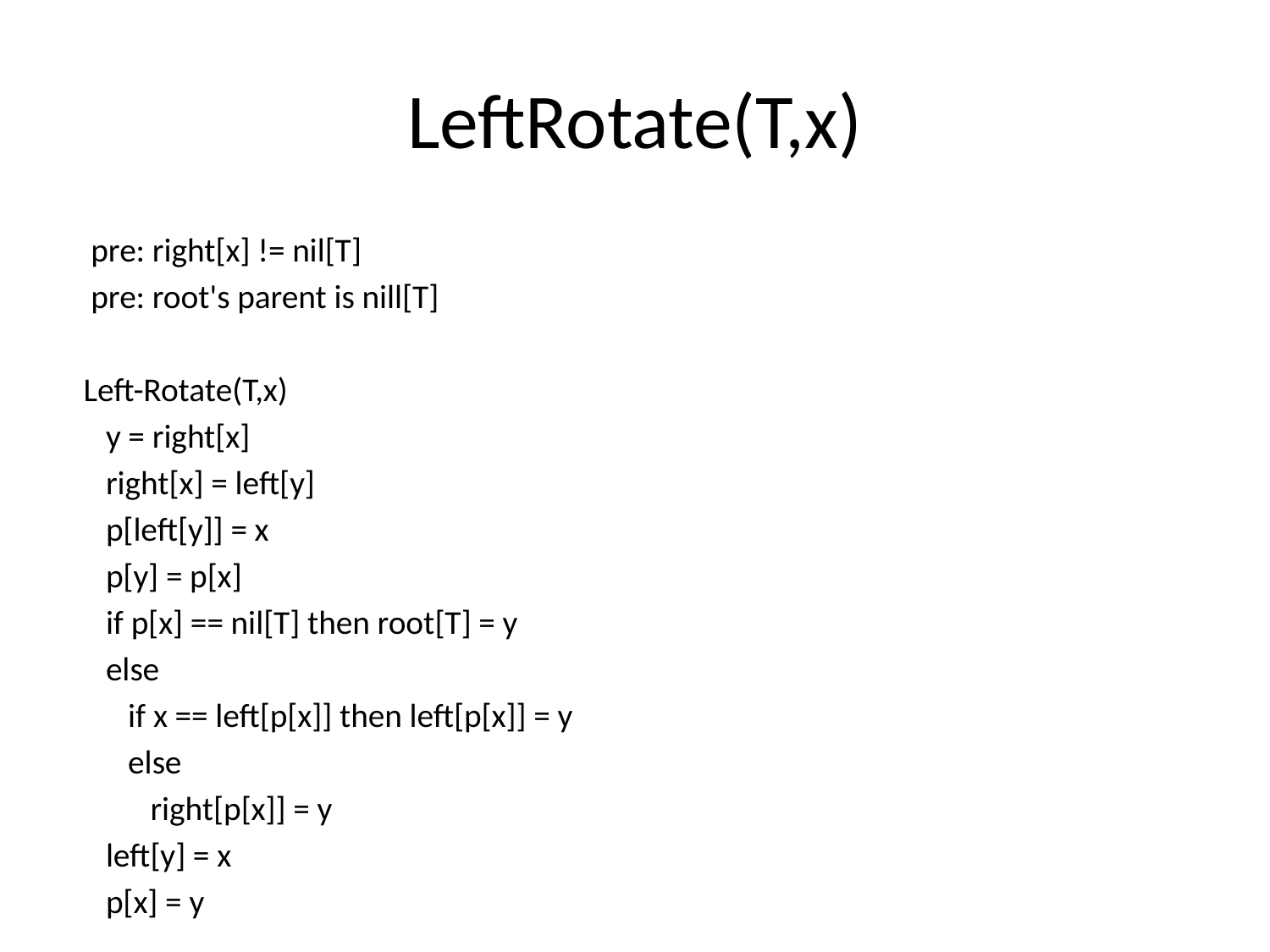

# LeftRotate(T,x)
  pre: right[x] != nil[T]
  pre: root's parent is nill[T]

 Left-Rotate(T,x)
    y = right[x]
    right[x] = left[y]
    p[left[y]] = x
    p[y] = p[x]
    if p[x] == nil[T] then root[T] = y
    else
       if x == left[p[x]] then left[p[x]] = y
       else
          right[p[x]] = y
    left[y] = x
    p[x] = y